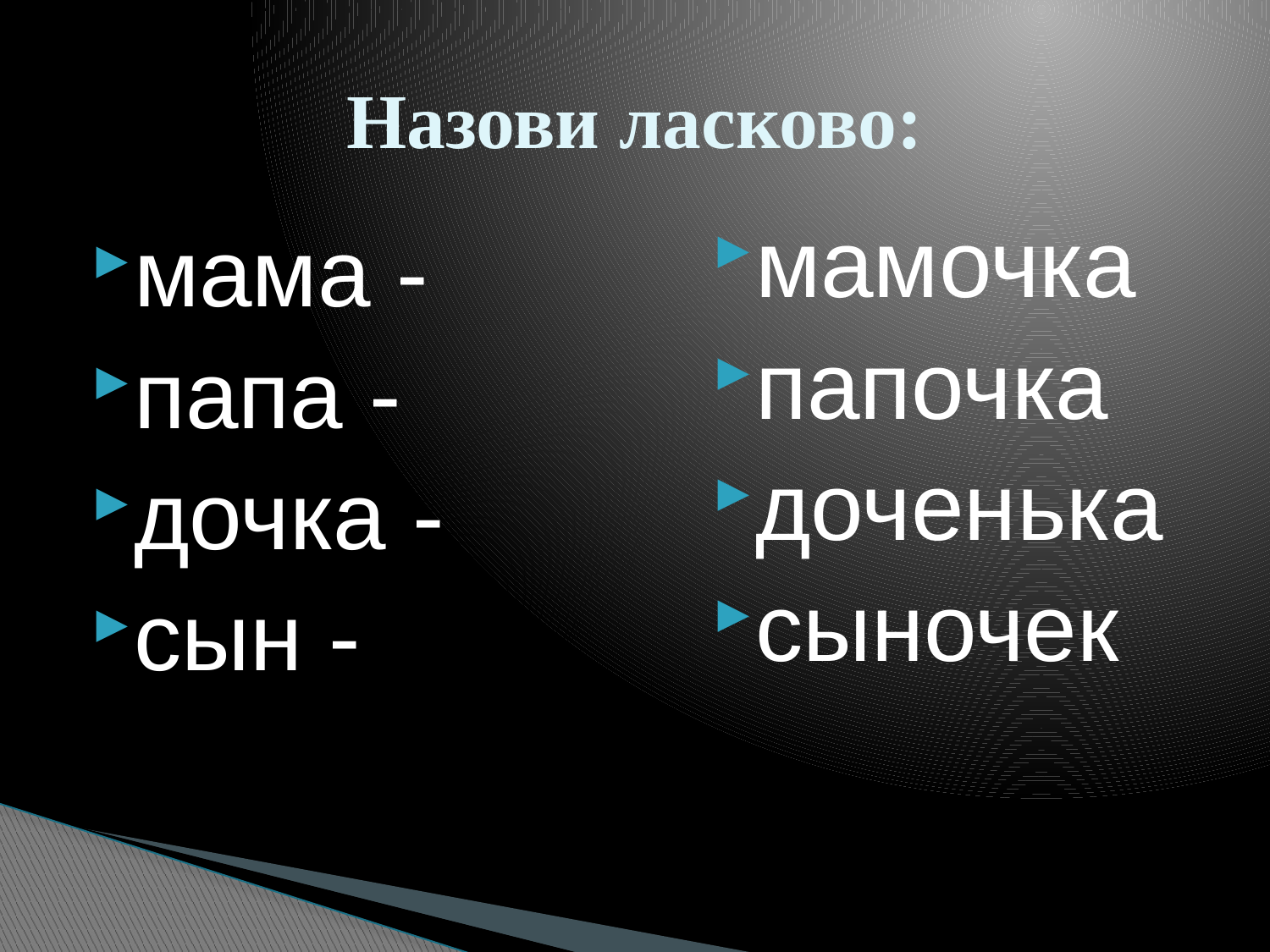

# Назови ласково:
мамочка
папочка
доченька
сыночек

мама -
папа -
дочка -
сын -